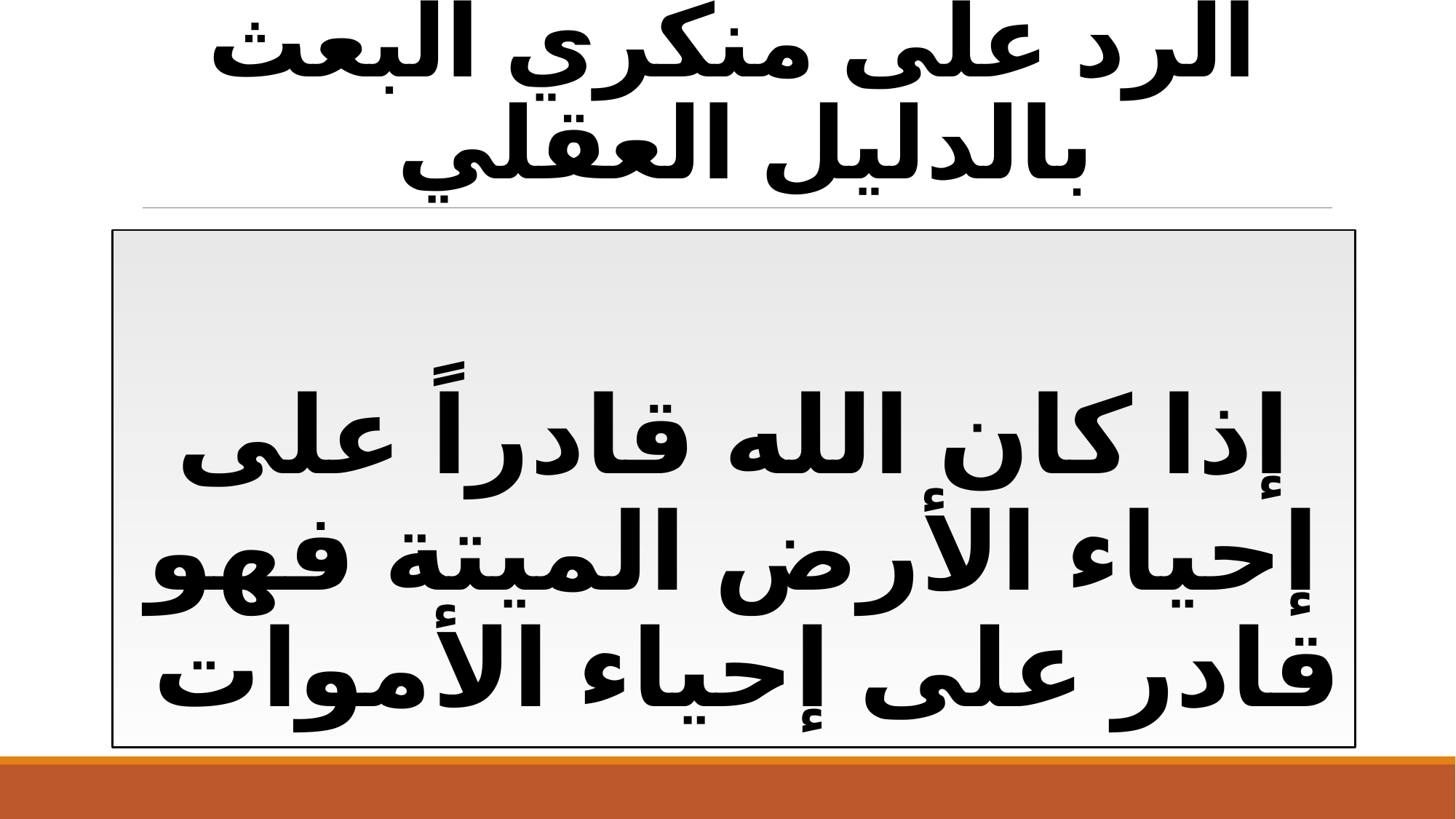

# الرد على منكري البعث بالدليل العقلي

إذا كان الله قادراً على إحياء الأرض الميتة فهو قادر على إحياء الأموات